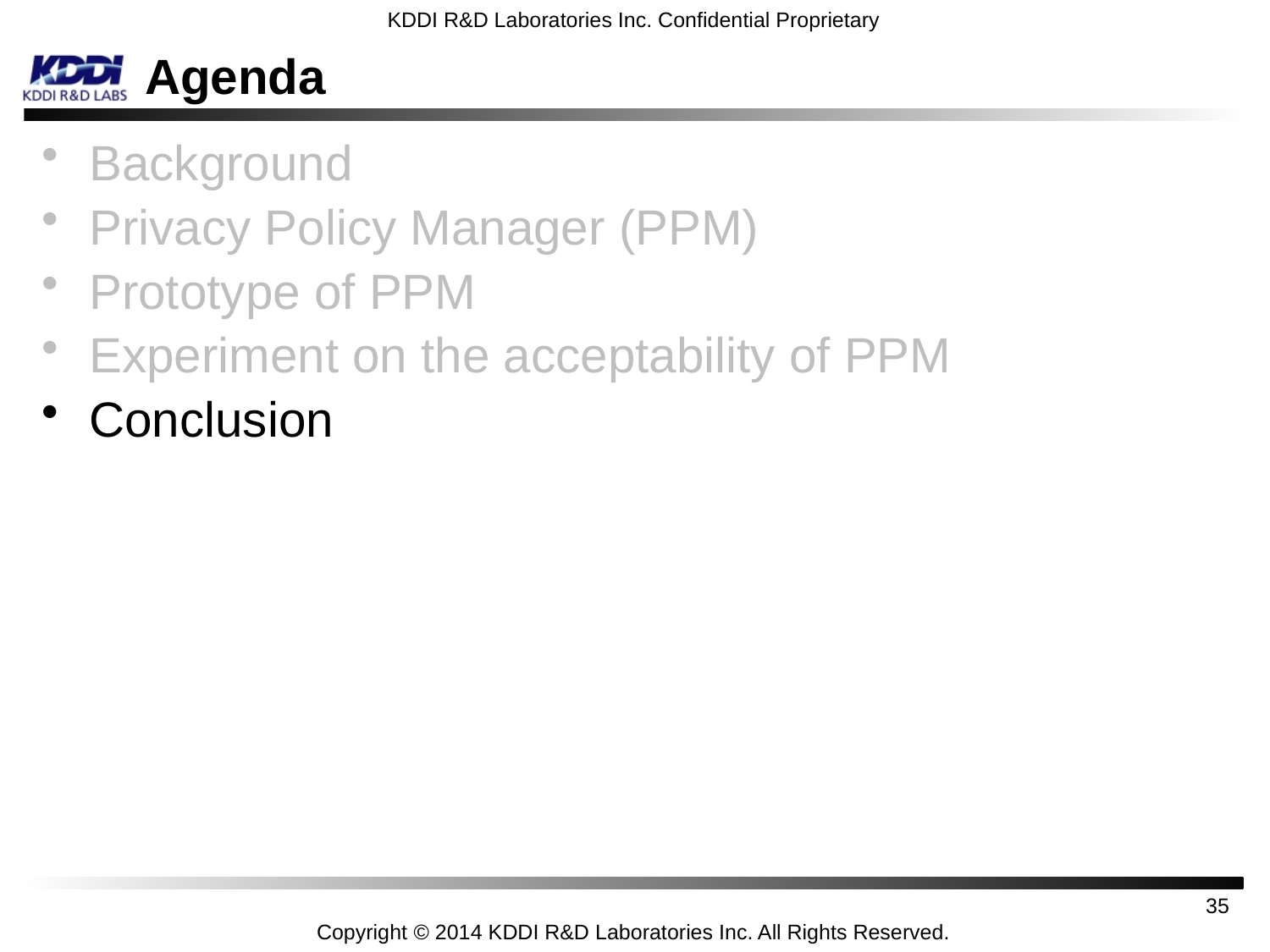

# Agenda
Background
Privacy Policy Manager (PPM)
Prototype of PPM
Experiment on the acceptability of PPM
Conclusion
35